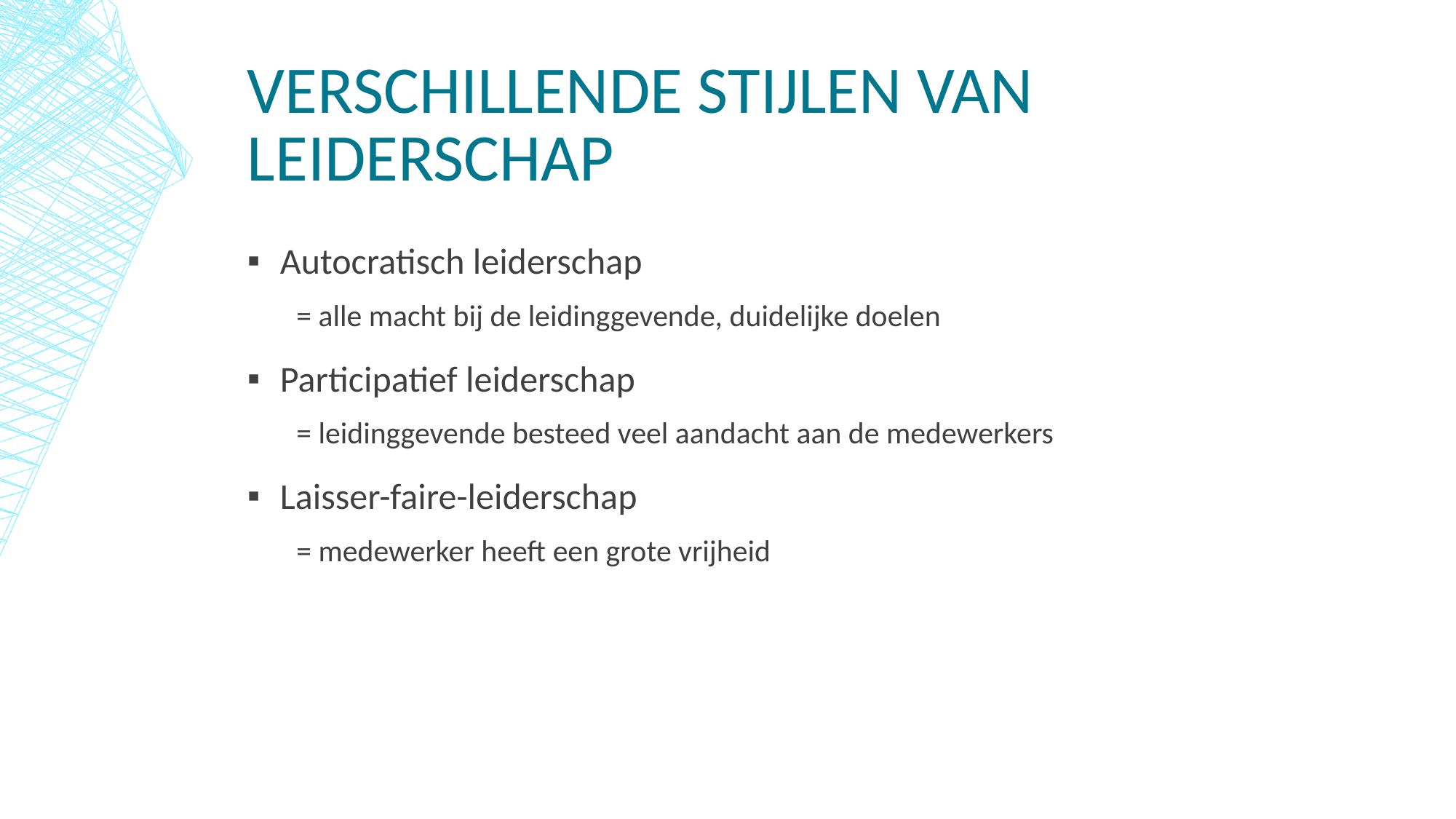

# Verschillende stijlen van leiderschap
Autocratisch leiderschap
= alle macht bij de leidinggevende, duidelijke doelen
Participatief leiderschap
= leidinggevende besteed veel aandacht aan de medewerkers
Laisser-faire-leiderschap
= medewerker heeft een grote vrijheid